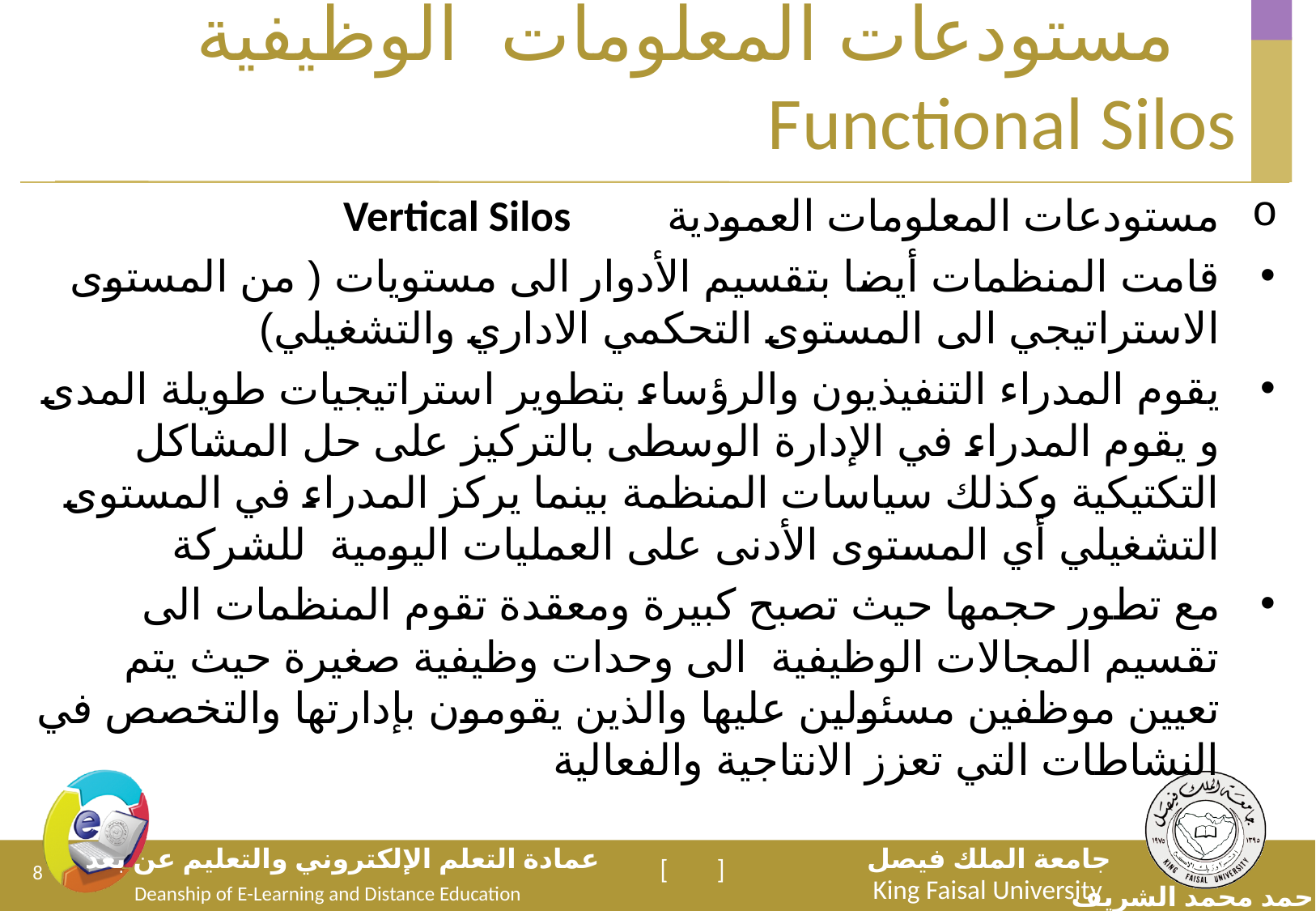

# مستودعات المعلومات  الوظيفية Functional Silos
مستودعات المعلومات العمودية        Vertical Silos
قامت المنظمات أيضا بتقسيم الأدوار الى مستويات ( من المستوى الاستراتيجي الى المستوى التحكمي الاداري والتشغيلي)
يقوم المدراء التنفيذيون والرؤساء بتطوير استراتيجيات طويلة المدى و يقوم المدراء في الإدارة الوسطى بالتركيز على حل المشاكل التكتيكية وكذلك سياسات المنظمة بينما يركز المدراء في المستوى التشغيلي أي المستوى الأدنى على العمليات اليومية  للشركة
مع تطور حجمها حيث تصبح كبيرة ومعقدة تقوم المنظمات الى تقسيم المجالات الوظيفية  الى وحدات وظيفية صغيرة حيث يتم تعيين موظفين مسئولين عليها والذين يقومون بإدارتها والتخصص في النشاطات التي تعزز الانتاجية والفعالية

8